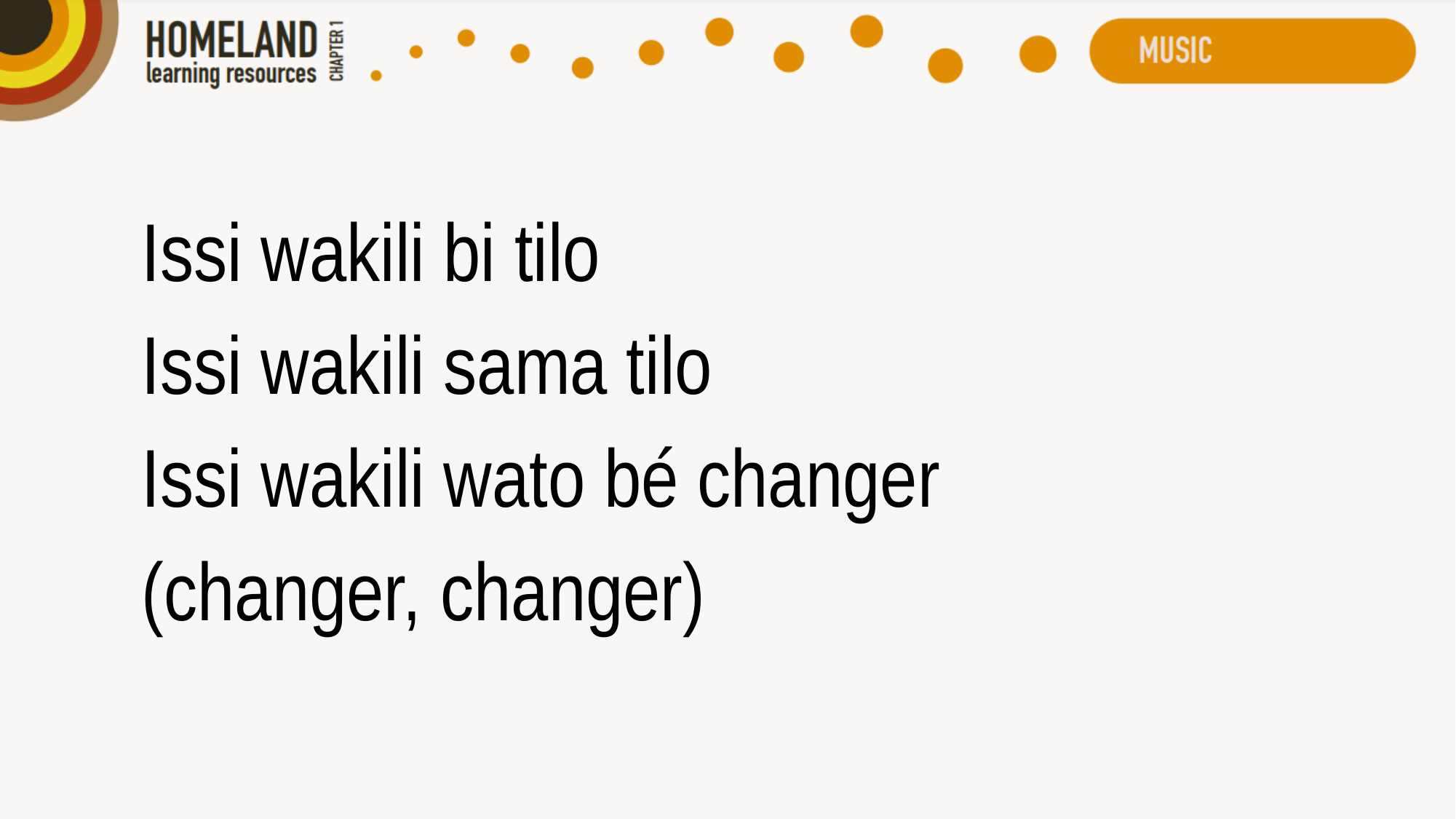

Issi wakili bi tilo
Issi wakili sama tilo
Issi wakili wato bé changer
(changer, changer)